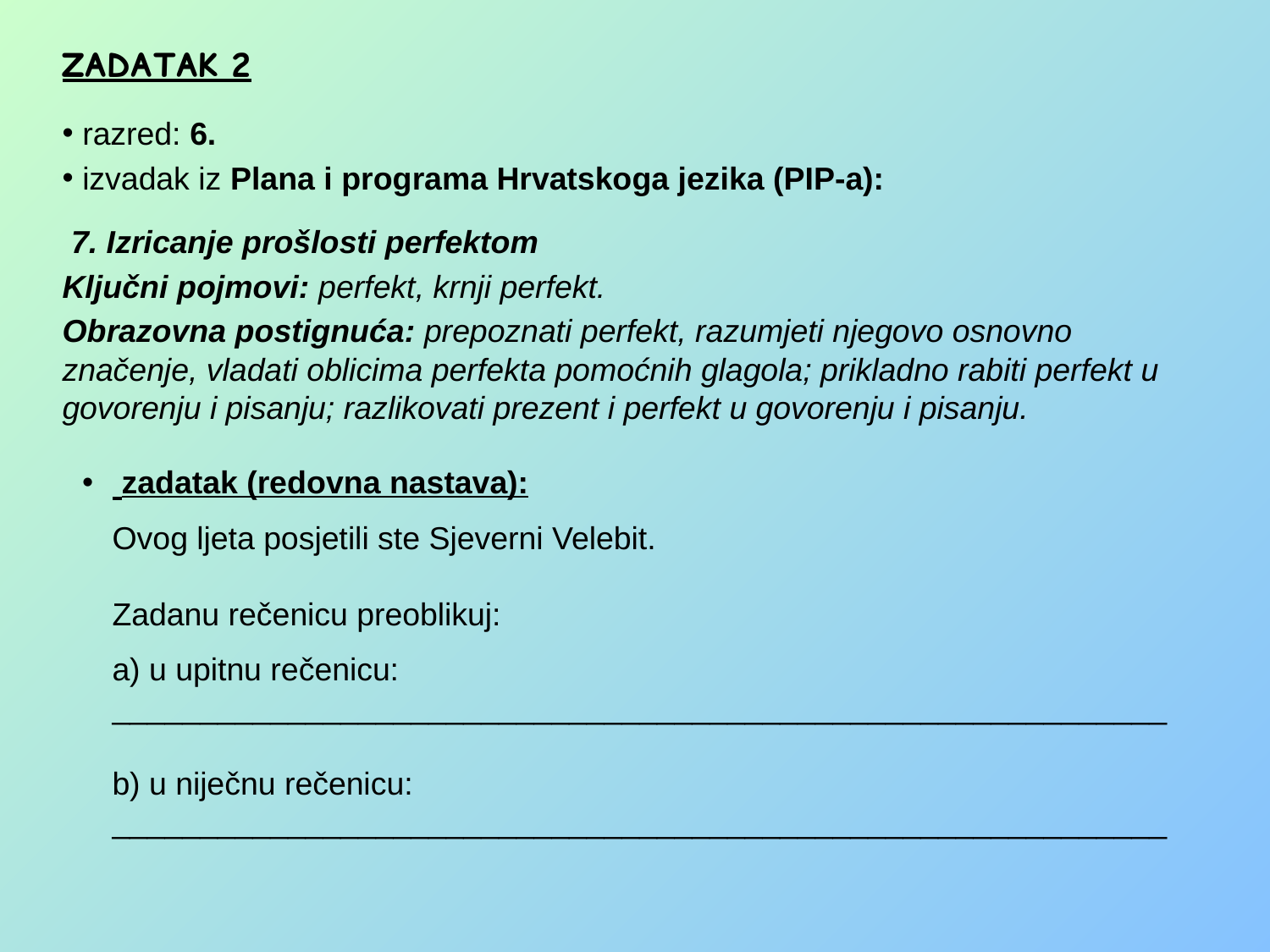

ZADATAK 2

 razred: 6.
 izvadak iz Plana i programa Hrvatskoga jezika (PIP-a):

 7. Izricanje prošlosti perfektom
Ključni pojmovi: perfekt, krnji perfekt.
Obrazovna postignuća: prepoznati perfekt, razumjeti njegovo osnovno značenje, vladati oblicima perfekta pomoćnih glagola; prikladno rabiti perfekt u govorenju i pisanju; razlikovati prezent i perfekt u govorenju i pisanju.

# zadatak (redovna nastava):   Ovog ljeta posjetili ste Sjeverni Velebit.   Zadanu rečenicu preoblikuj:  a) u upitnu rečenicu:   ____________________________________________________________   b) u niječnu rečenicu: ____________________________________________________________